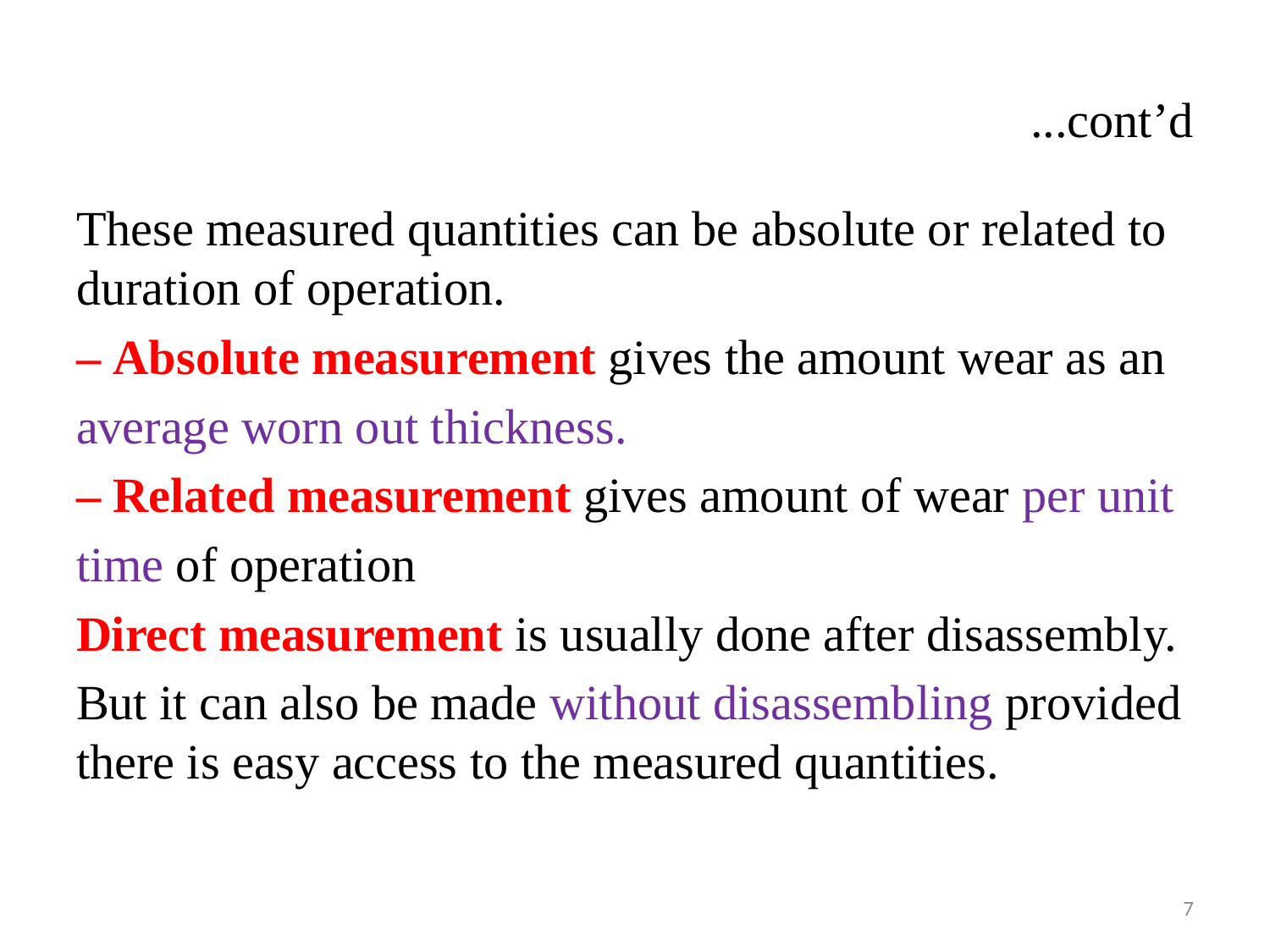

# ...cont’d
These measured quantities can be absolute or related to duration of operation.
– Absolute measurement gives the amount wear as an
average worn out thickness.
– Related measurement gives amount of wear per unit
time of operation
Direct measurement is usually done after disassembly.
But it can also be made without disassembling provided there is easy access to the measured quantities.
7